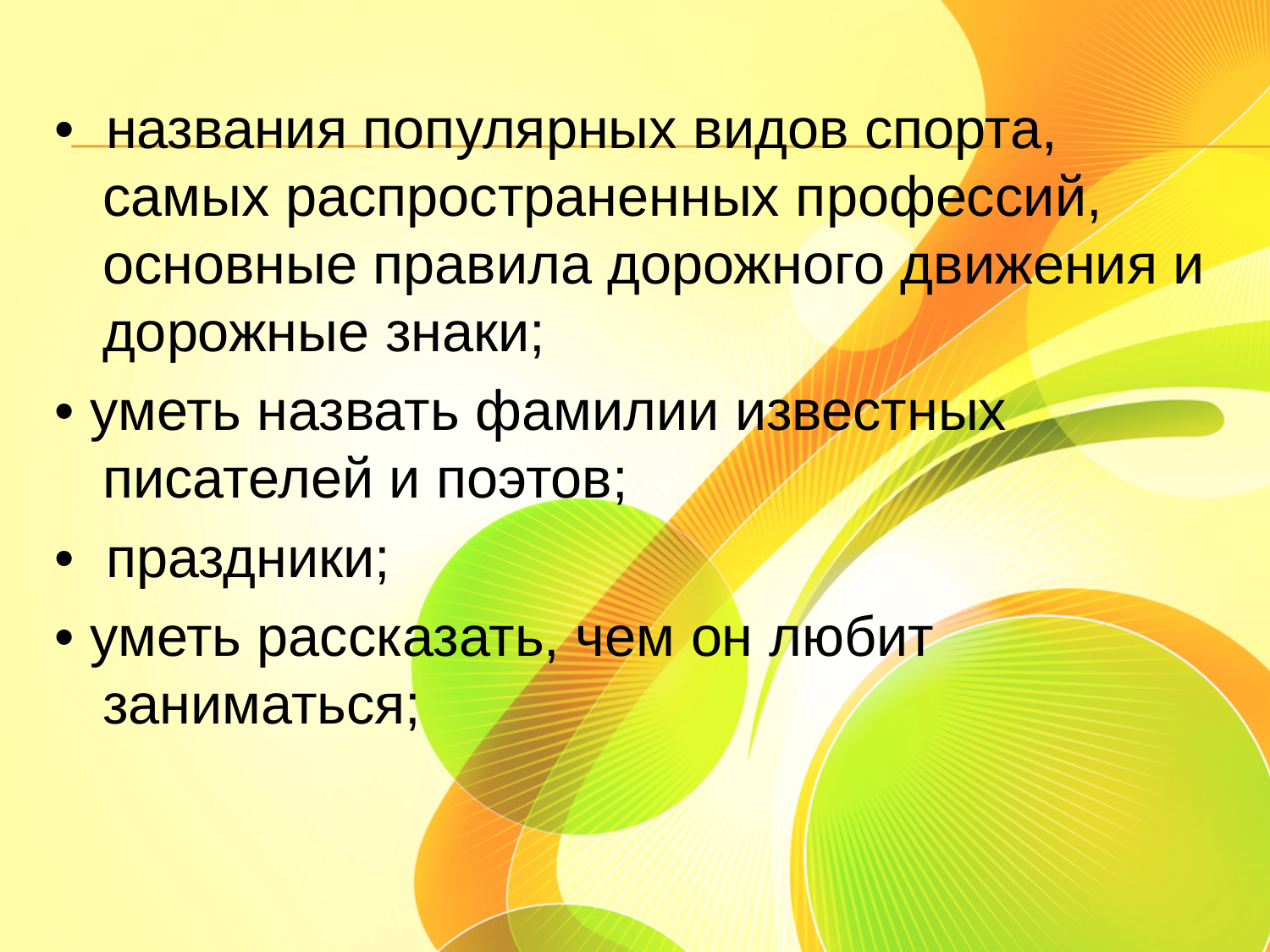

•  названия популярных видов спорта, самых распространенных профессий, основные правила дорожного движения и дорожные знаки;
• уметь назвать фамилии известных писателей и поэтов;
•  праздники;
• уметь рассказать, чем он любит заниматься;